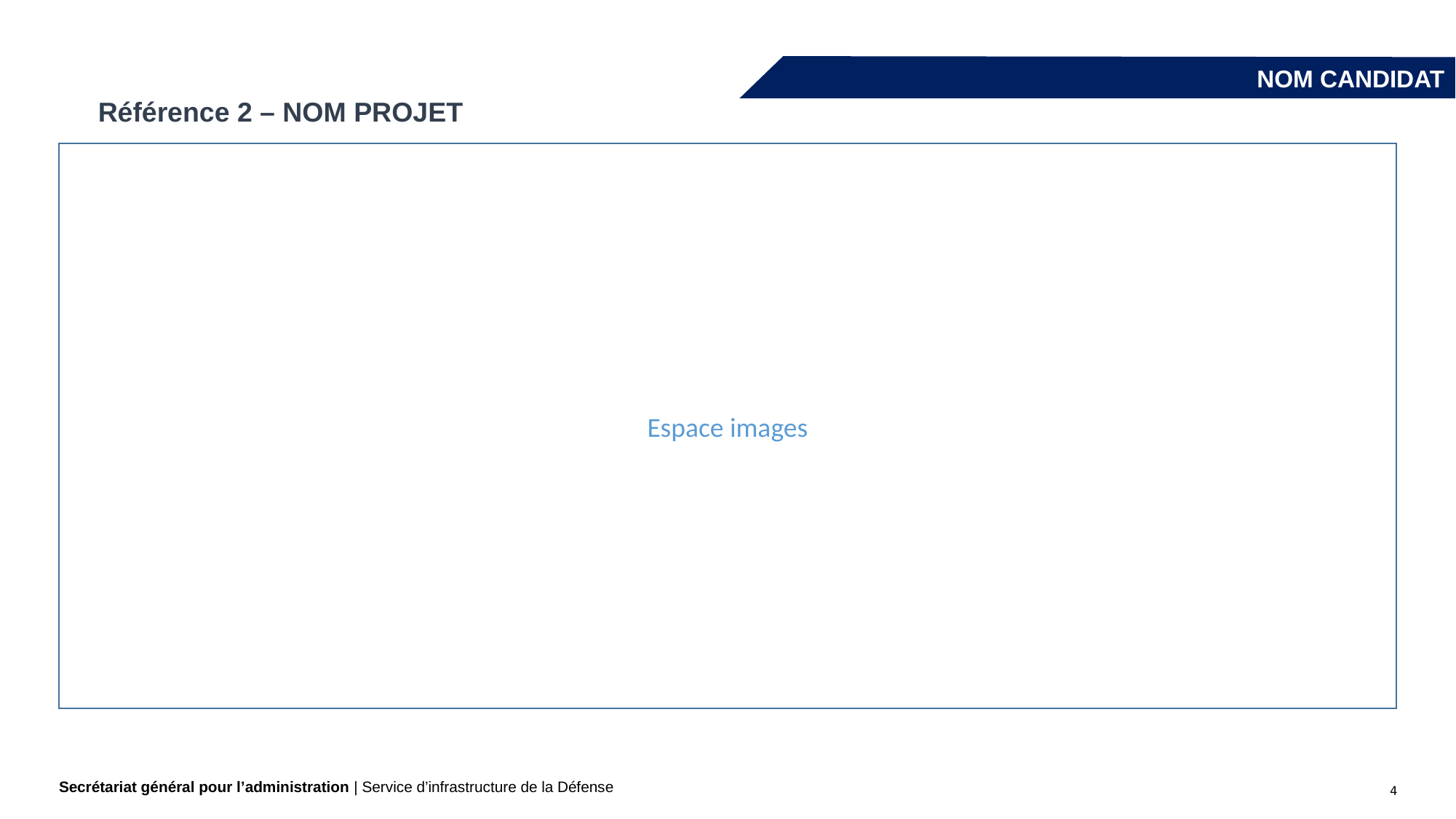

NOM CANDIDAT
Référence 2 – NOM PROJET
Espace images
4